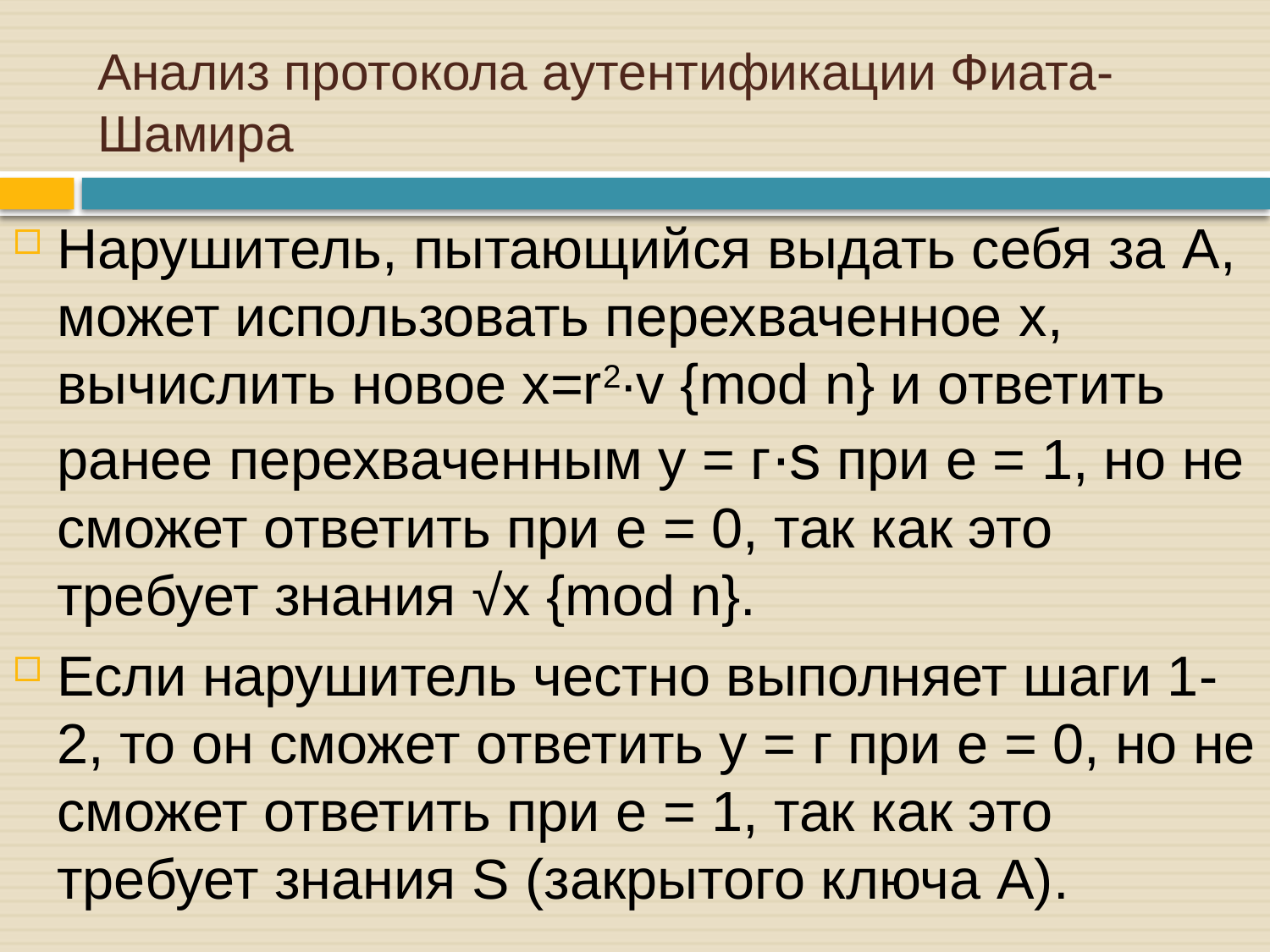

# Анализ протокола аутентификации Фиата-Шамира
Нарушитель, пытающийся выдать себя за A, может использовать перехваченное x, вычислить новое x=r2∙v {mod n} и ответить ранее перехваченным у = г∙s при е = 1, но не сможет ответить при е = 0, так как это требует знания √x {mod n}.
Если нарушитель честно выполняет шаги 1-2, то он сможет ответить у = г при е = 0, но не сможет ответить при е = 1, так как это требует знания S (закрытого ключа A).